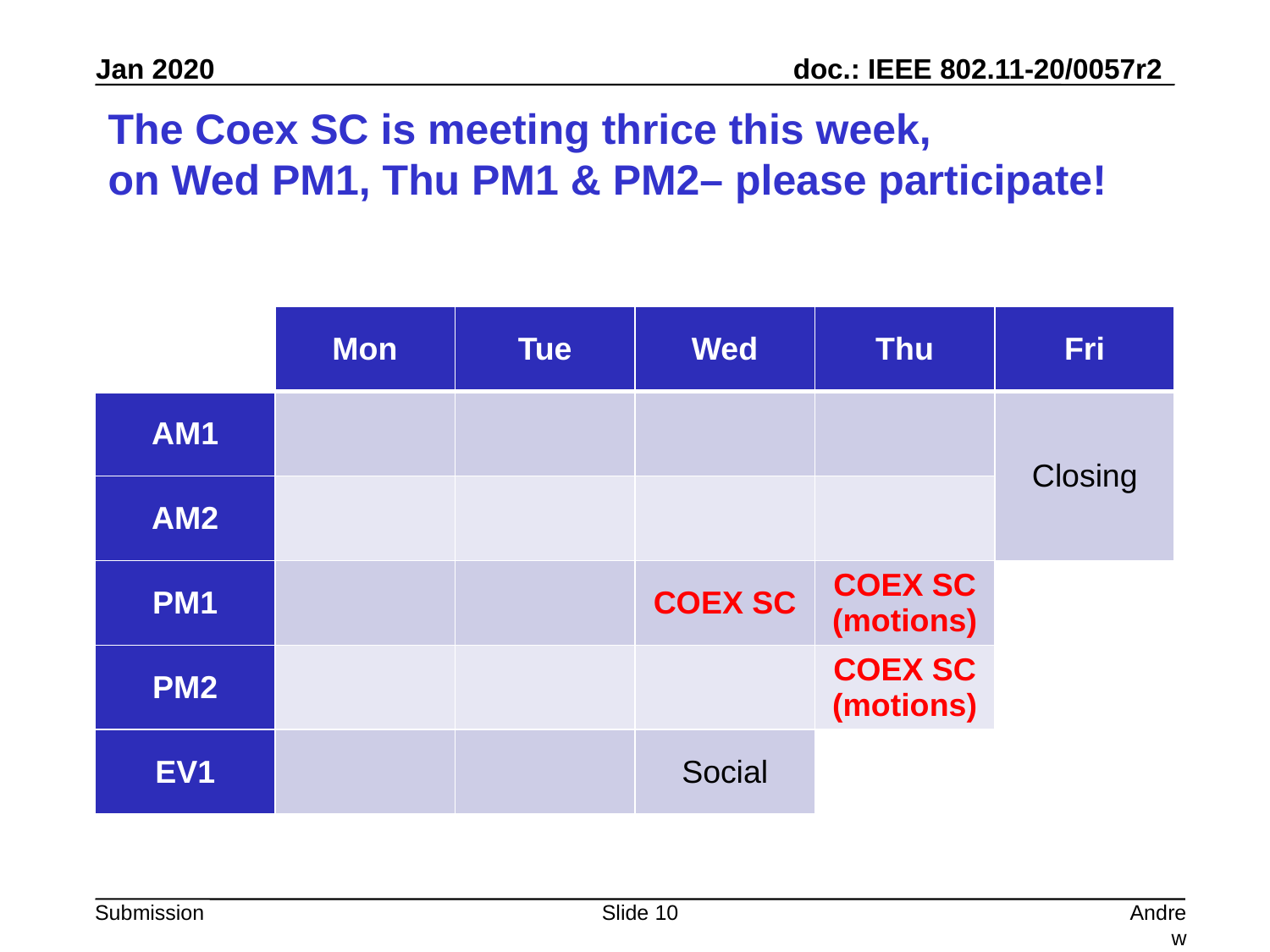

# The Coex SC is meeting thrice this week, on Wed PM1, Thu PM1 & PM2– please participate!
|  | Mon | Tue | Wed | Thu | Fri |
| --- | --- | --- | --- | --- | --- |
| AM1 |  |  |  |  | Closing |
| AM2 |  |  |  |  |  |
| PM1 |  |  | COEX SC | COEX SC (motions) |  |
| PM2 |  |  |  | COEX SC (motions) |  |
| EV1 |  |  | Social |  |  |
Slide 10
Andrew Myles, Cisco